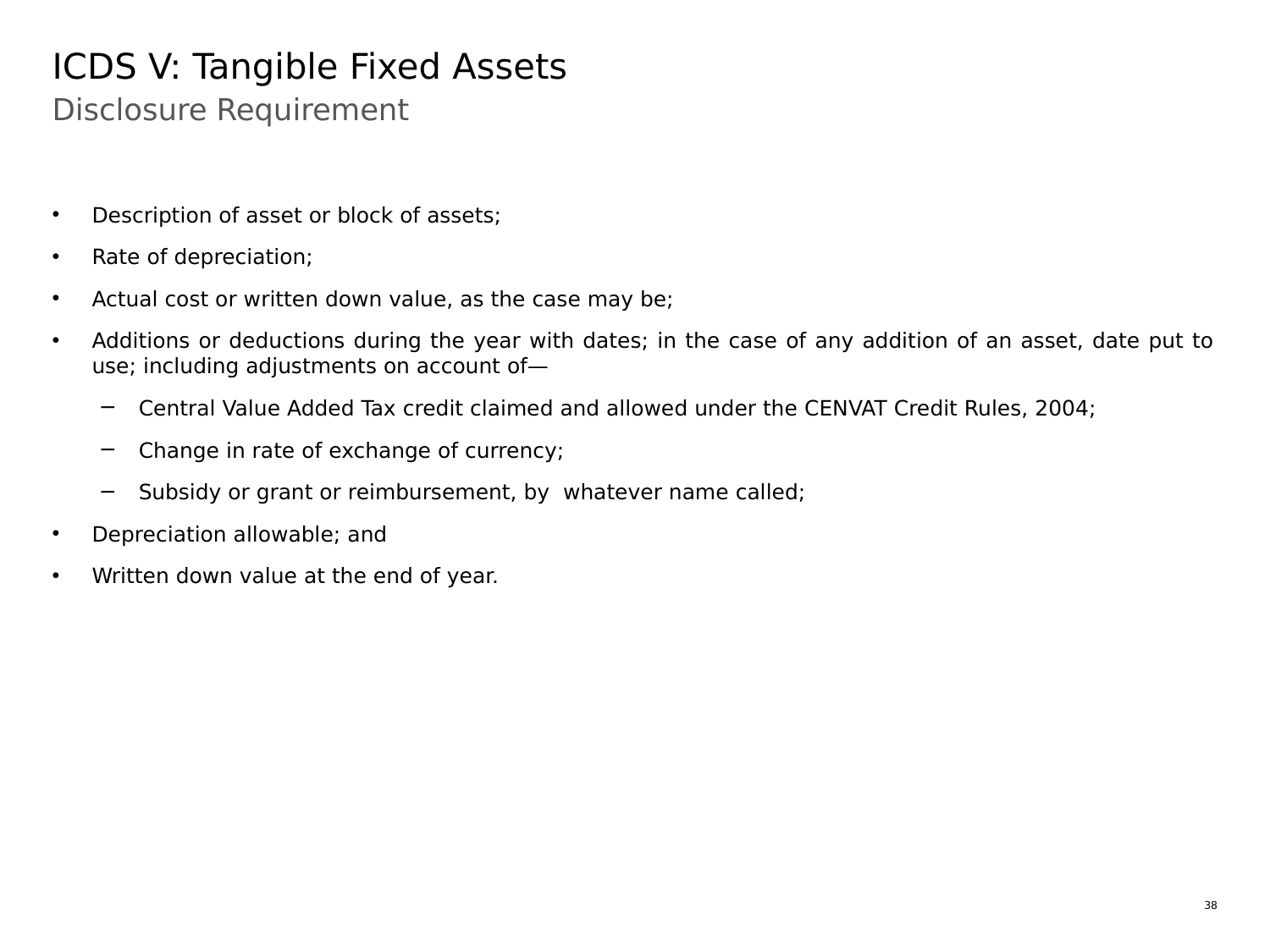

# ICDS V: Tangible Fixed Assets
Disclosure Requirement
Description of asset or block of assets;
Rate of depreciation;
Actual cost or written down value, as the case may be;
Additions or deductions during the year with dates; in the case of any addition of an asset, date put to use; including adjustments on account of—
Central Value Added Tax credit claimed and allowed under the CENVAT Credit Rules, 2004;
Change in rate of exchange of currency;
Subsidy or grant or reimbursement, by  whatever name called;
Depreciation allowable; and
Written down value at the end of year.